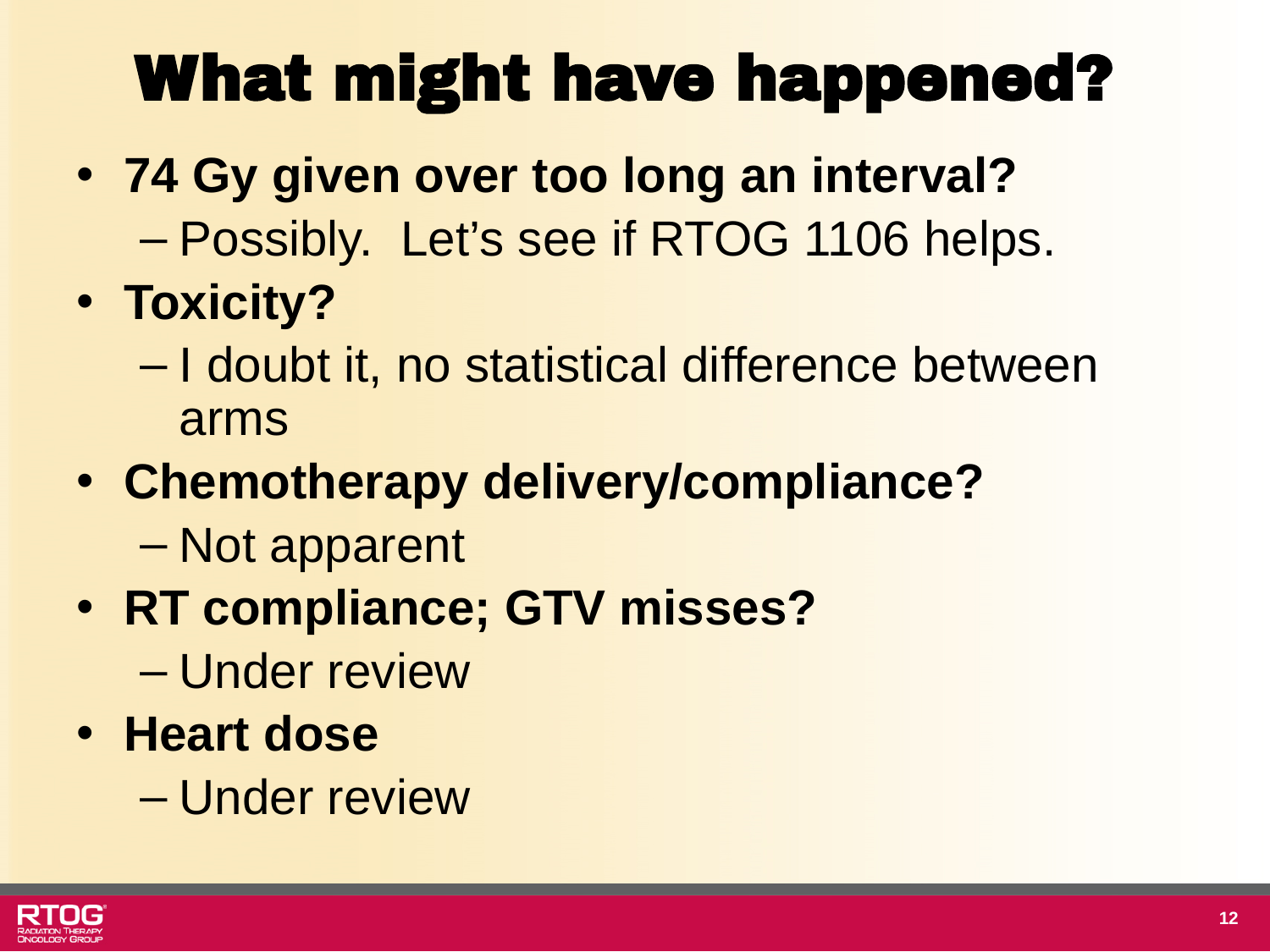

# What might have happened?
74 Gy given over too long an interval?
Possibly.  Let’s see if RTOG 1106 helps.
Toxicity?
I doubt it, no statistical difference between arms
Chemotherapy delivery/compliance?
Not apparent
RT compliance; GTV misses?
Under review
Heart dose
Under review